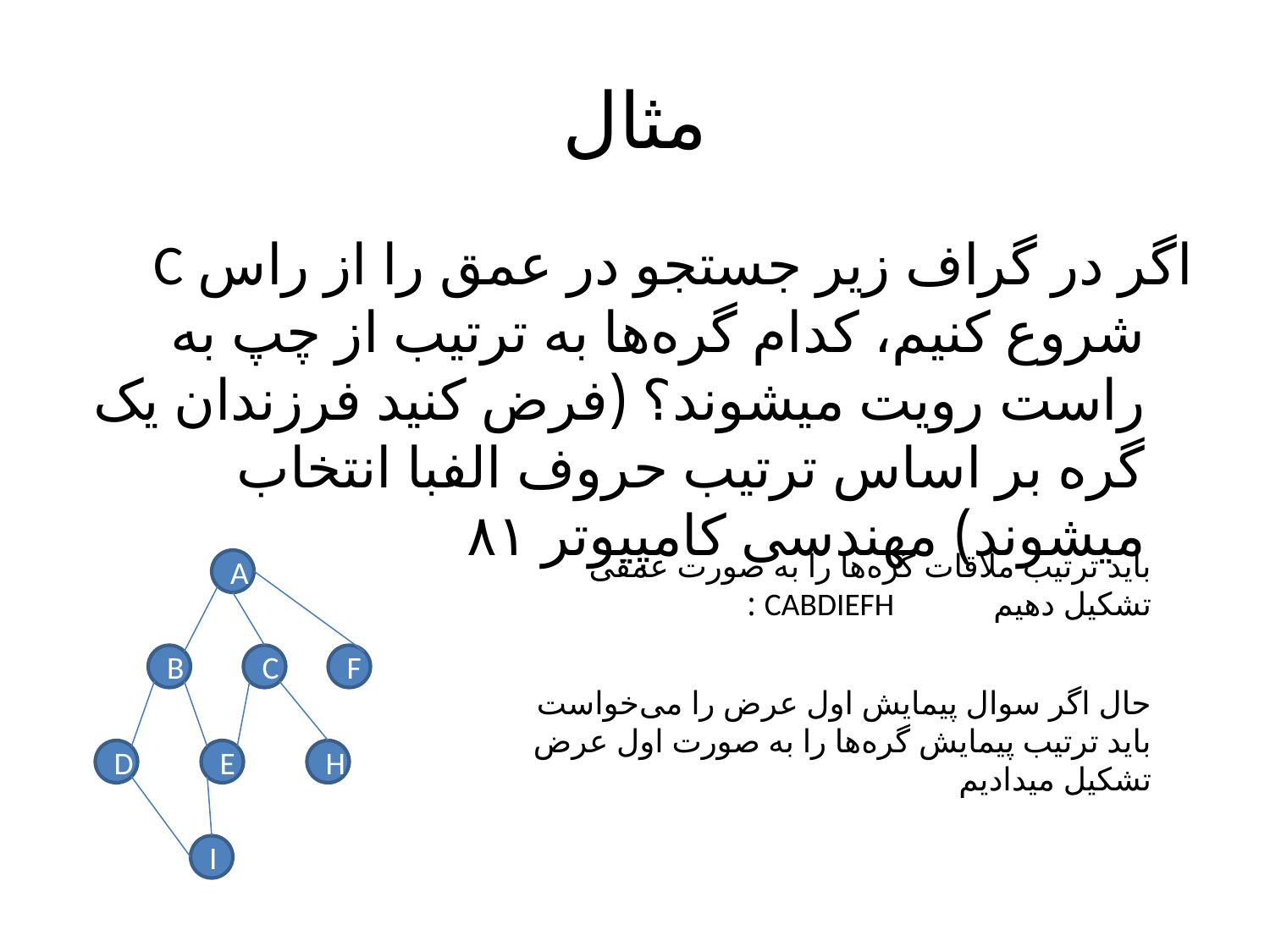

# مثال
اگر در گراف زیر جستجو در عمق را از راس C  شروع کنیم، کدام گره‌ها به ترتیب از چپ به راست رویت میشوند؟ (فرض کنید فرزندان یک گره بر اساس ترتیب حروف الفبا انتخاب میشوند) مهندسی‌ کامپیوتر ۸۱

باید ترتیب ملاقات گره‌ها را به صورت عمقی تشکیل دهیم            CABDIEFH :
A
B
C
F
حال اگر سوال پیمایش اول عرض را می‌خواست باید ترتیب پیمایش گره‌ها را به صورت اول عرض تشکیل میدادیم
D
E
H
I